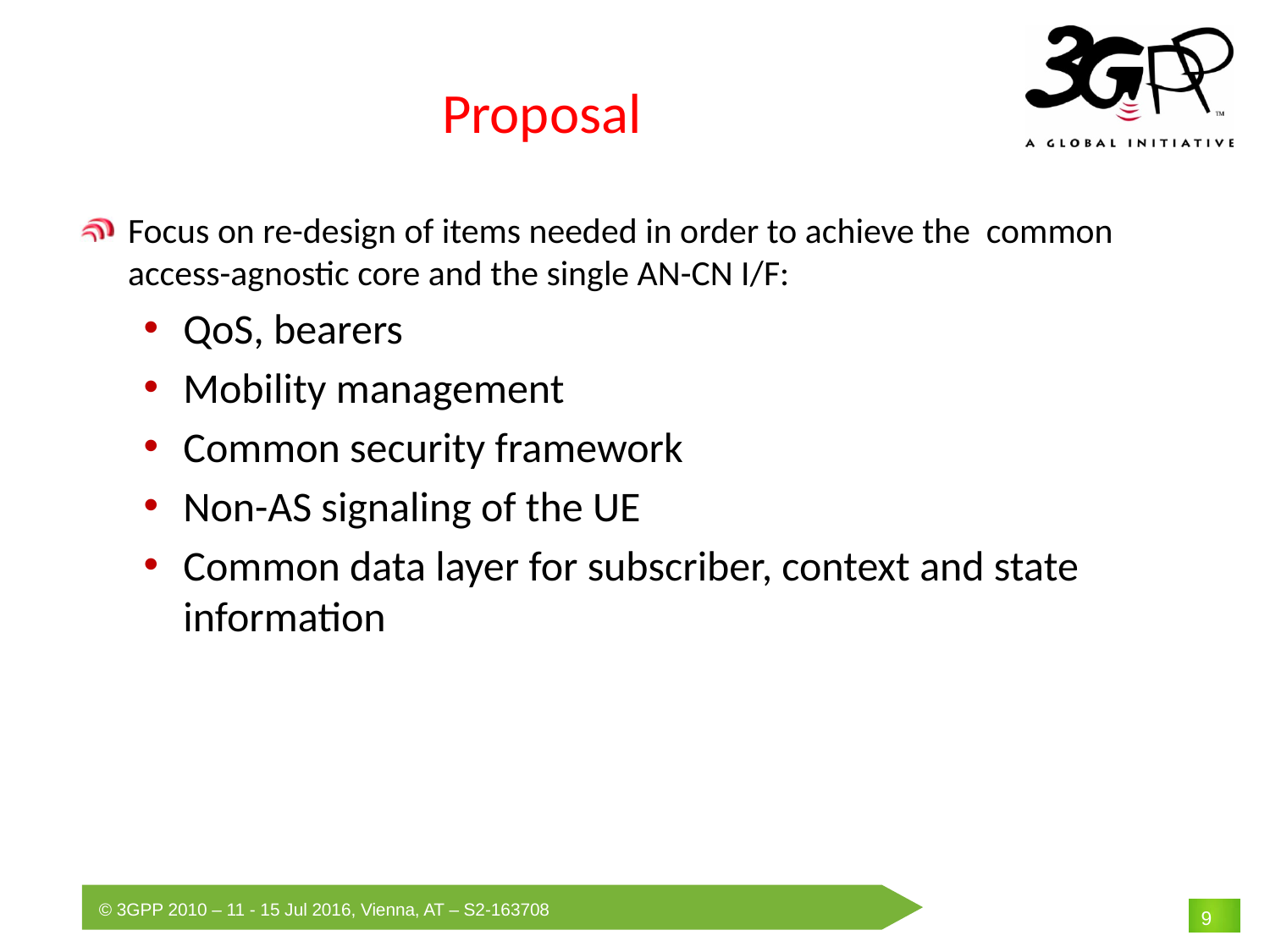

# Proposal
Focus on re-design of items needed in order to achieve the  common access-agnostic core and the single AN-CN I/F:
QoS, bearers
Mobility management
Common security framework
Non-AS signaling of the UE
Common data layer for subscriber, context and state information
9